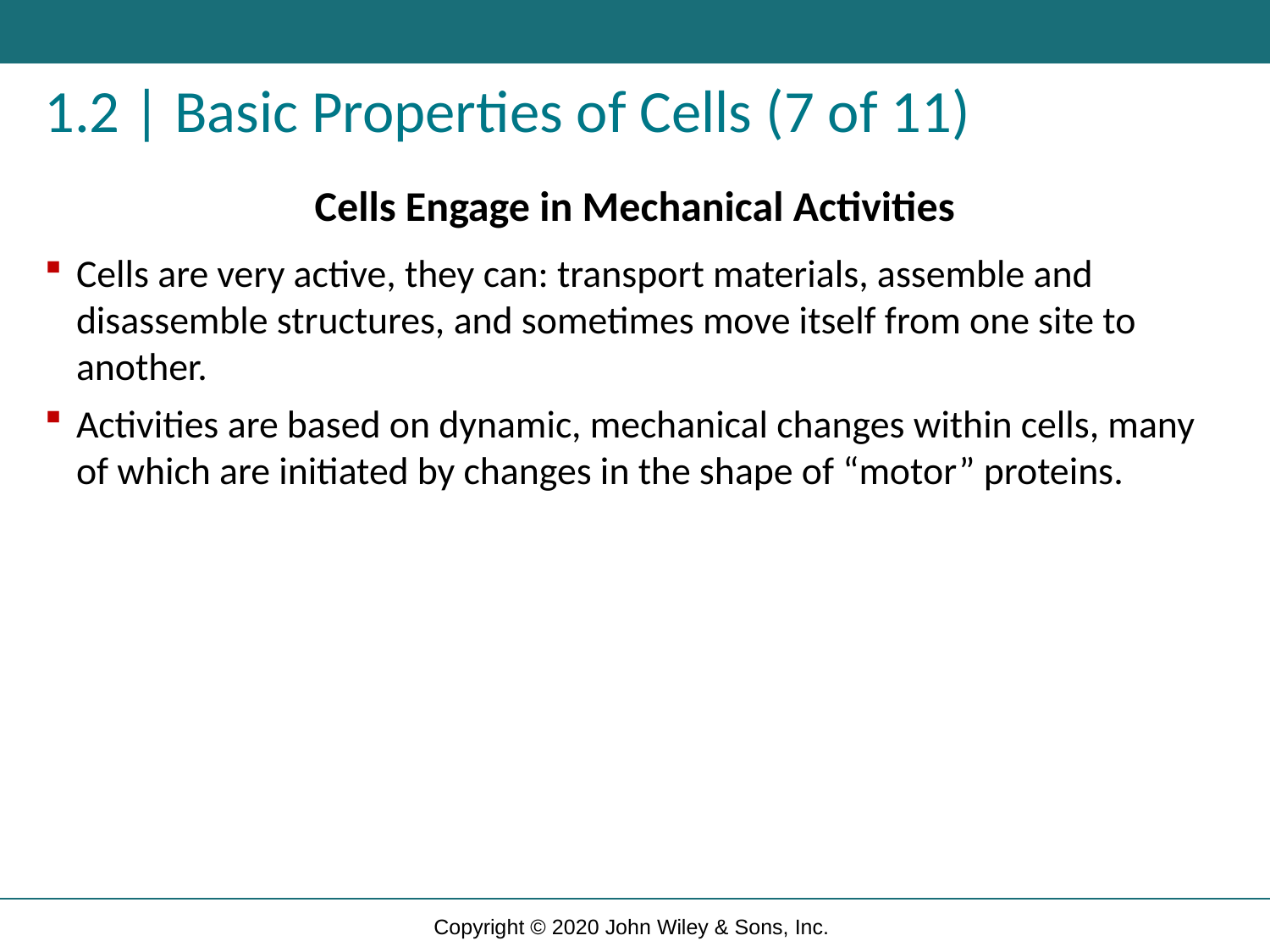

# 1.2 | Basic Properties of Cells (7 of 11)
Cells Engage in Mechanical Activities
Cells are very active, they can: transport materials, assemble and disassemble structures, and sometimes move itself from one site to another.
Activities are based on dynamic, mechanical changes within cells, many of which are initiated by changes in the shape of “motor” proteins.
Copyright © 2020 John Wiley & Sons, Inc.